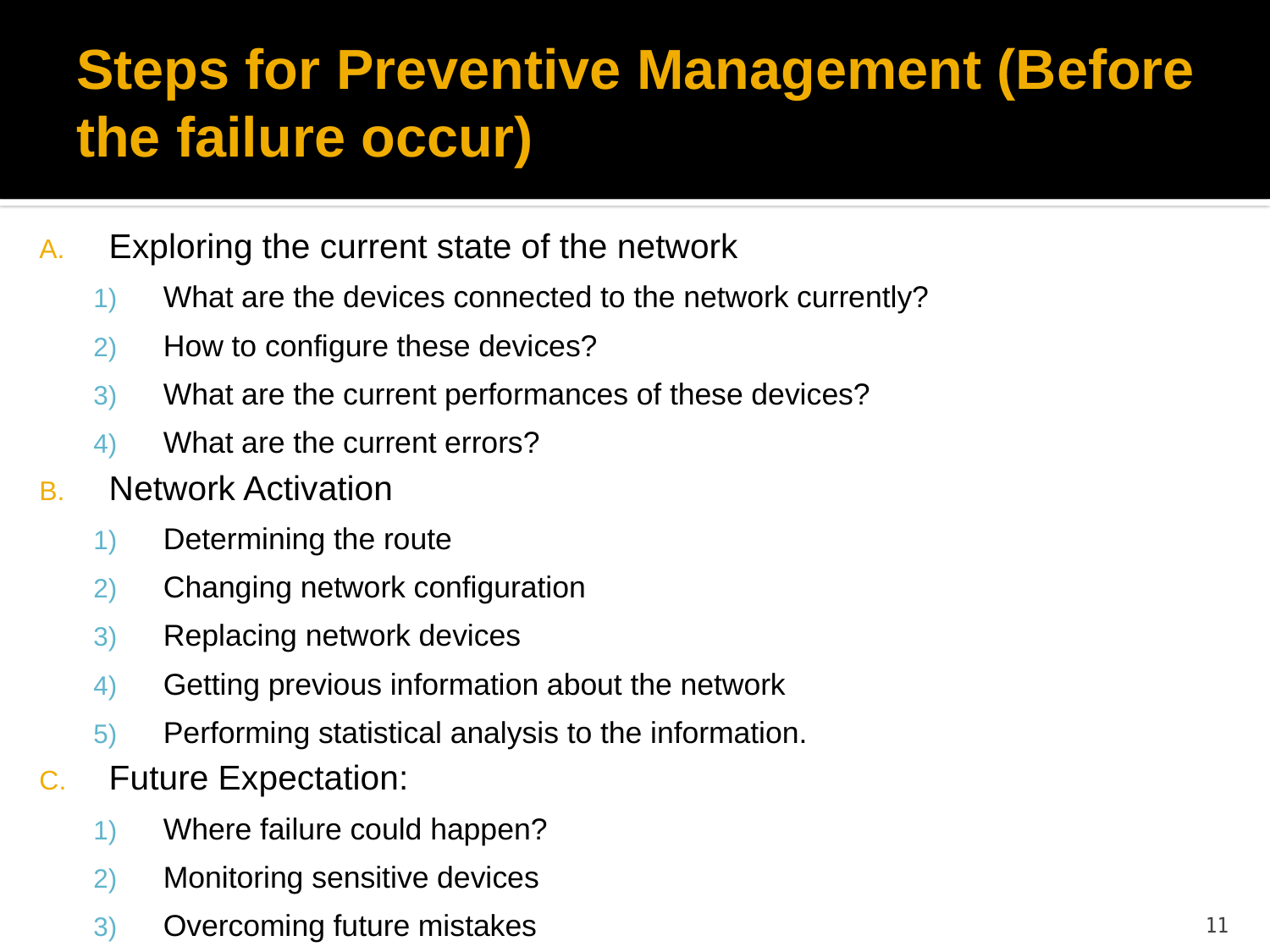

# Steps for Preventive Management (Before the failure occur)
Exploring the current state of the network
What are the devices connected to the network currently?
How to configure these devices?
What are the current performances of these devices?
What are the current errors?
Network Activation
Determining the route
Changing network configuration
Replacing network devices
Getting previous information about the network
Performing statistical analysis to the information.
Future Expectation:
Where failure could happen?
Monitoring sensitive devices
Overcoming future mistakes

11